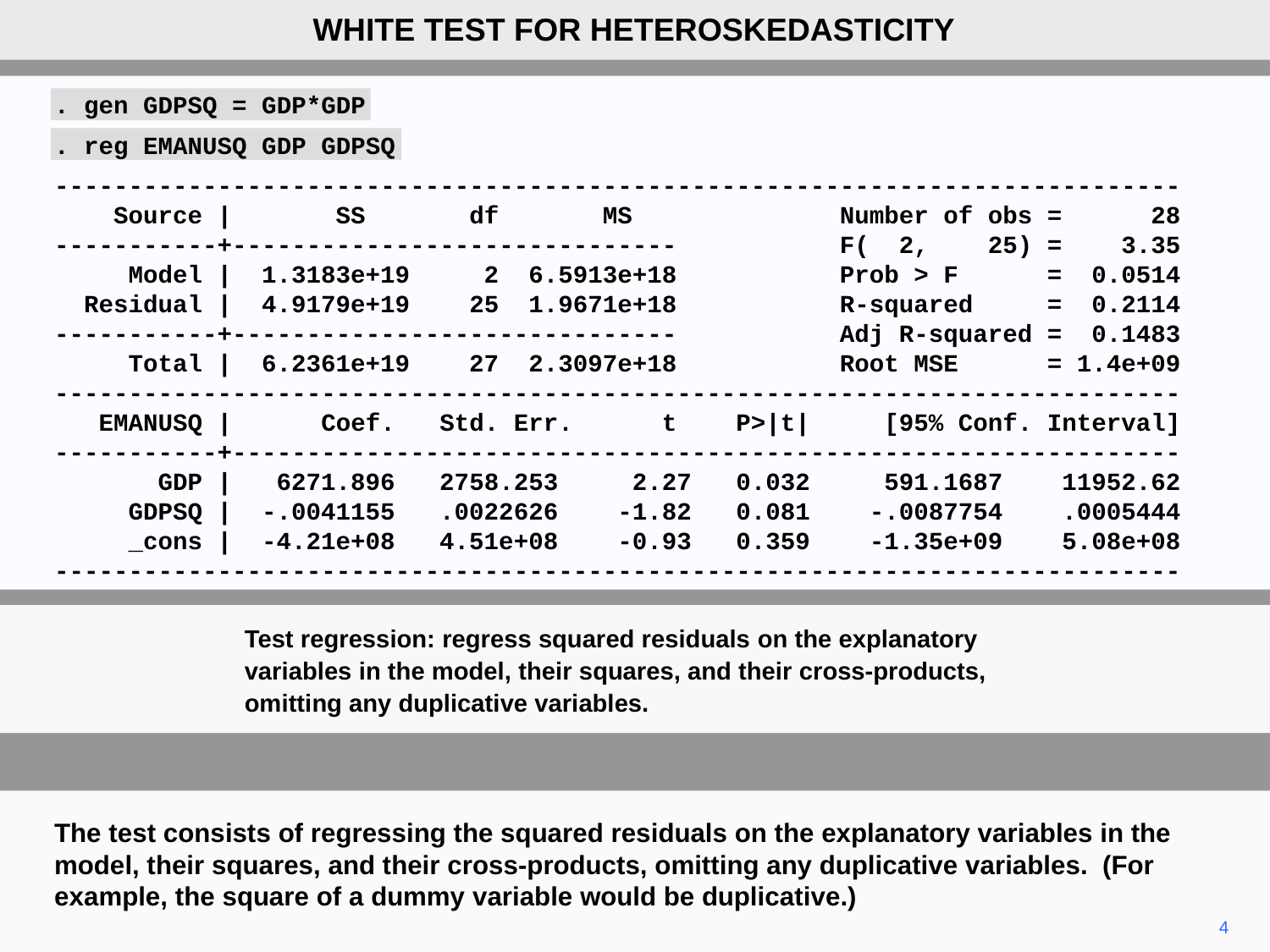

WHITE TEST FOR HETEROSKEDASTICITY

. gen GDPSQ = GDP*GDP
. reg EMANUSQ GDP GDPSQ
----------------------------------------------------------------------------
    Source |       SS       df       MS              Number of obs =      28
-----------+------------------------------           F(  2,    25) =    3.35
     Model |  1.3183e+19     2  6.5913e+18           Prob > F      =  0.0514
  Residual |  4.9179e+19    25  1.9671e+18           R-squared     =  0.2114
-----------+------------------------------           Adj R-squared =  0.1483
     Total |  6.2361e+19    27  2.3097e+18           Root MSE      = 1.4e+09
----------------------------------------------------------------------------
   EMANUSQ |      Coef.   Std. Err.      t    P>|t|     [95% Conf. Interval]
-----------+----------------------------------------------------------------
       GDP |   6271.896   2758.253     2.27   0.032     591.1687    11952.62
     GDPSQ |  -.0041155   .0022626    -1.82   0.081    -.0087754    .0005444
     _cons |  -4.21e+08   4.51e+08    -0.93   0.359    -1.35e+09    5.08e+08
----------------------------------------------------------------------------

Test regression: regress squared residuals on the explanatory variables in the model, their squares, and their cross-products, omitting any duplicative variables.

The test consists of regressing the squared residuals on the explanatory variables in the model, their squares, and their cross-products, omitting any duplicative variables.  (For example, the square of a dummy variable would be duplicative.)
4